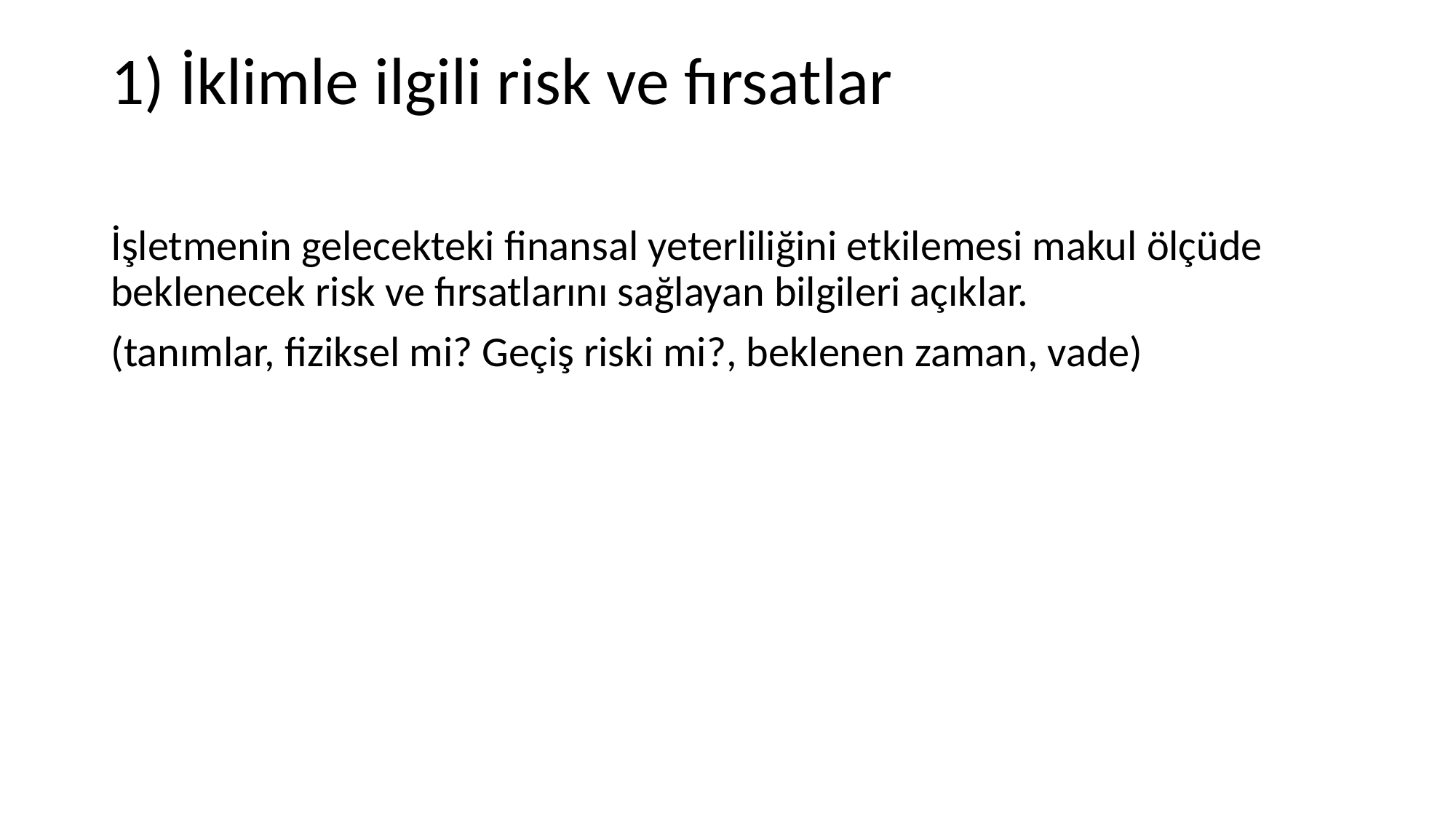

# 1) İklimle ilgili risk ve fırsatlar
İşletmenin gelecekteki finansal yeterliliğini etkilemesi makul ölçüde beklenecek risk ve fırsatlarını sağlayan bilgileri açıklar.
(tanımlar, fiziksel mi? Geçiş riski mi?, beklenen zaman, vade)